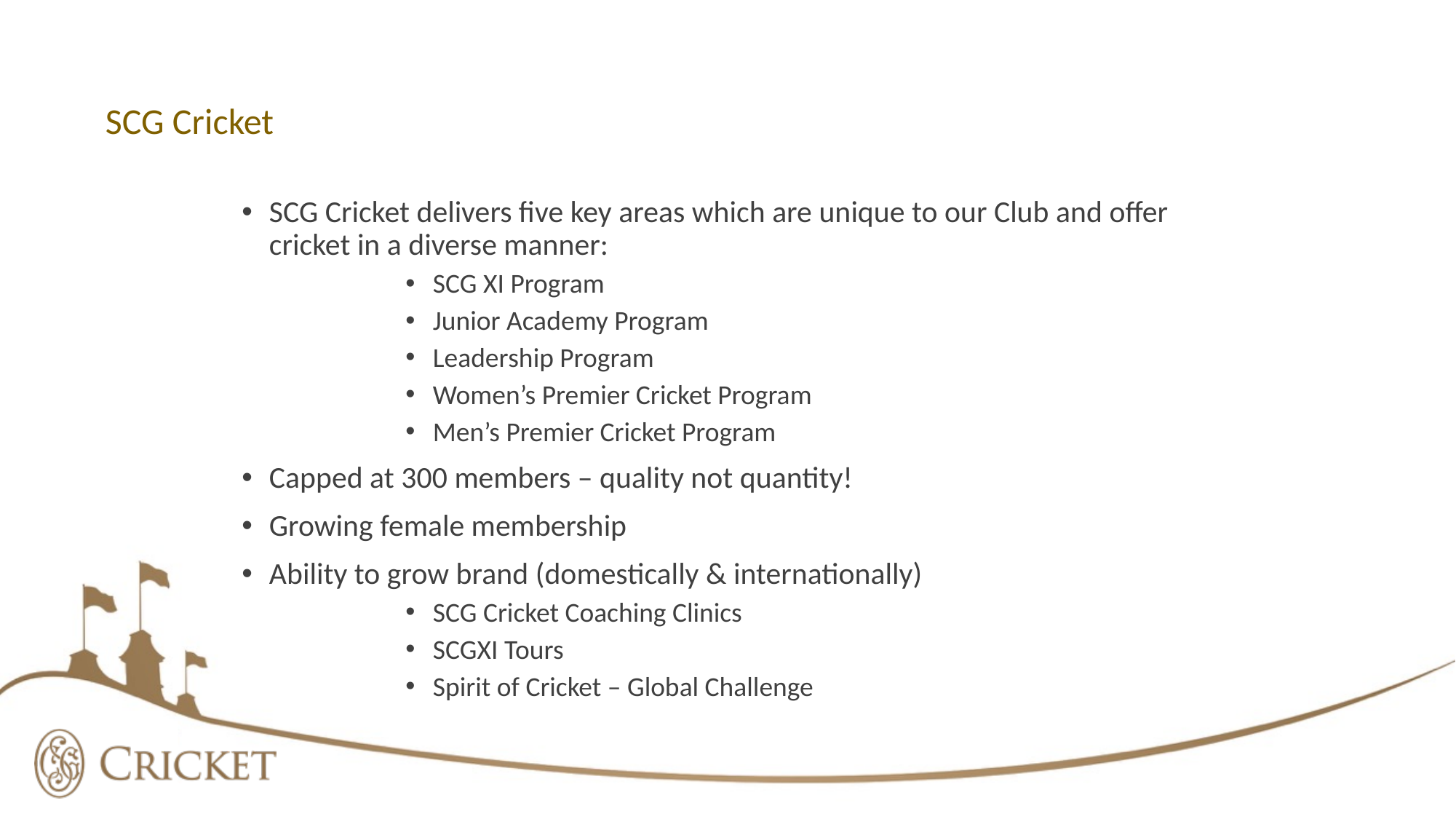

# SCG Cricket
SCG Cricket delivers five key areas which are unique to our Club and offer cricket in a diverse manner:
SCG XI Program
Junior Academy Program
Leadership Program
Women’s Premier Cricket Program
Men’s Premier Cricket Program
Capped at 300 members – quality not quantity!
Growing female membership
Ability to grow brand (domestically & internationally)
SCG Cricket Coaching Clinics
SCGXI Tours
Spirit of Cricket – Global Challenge